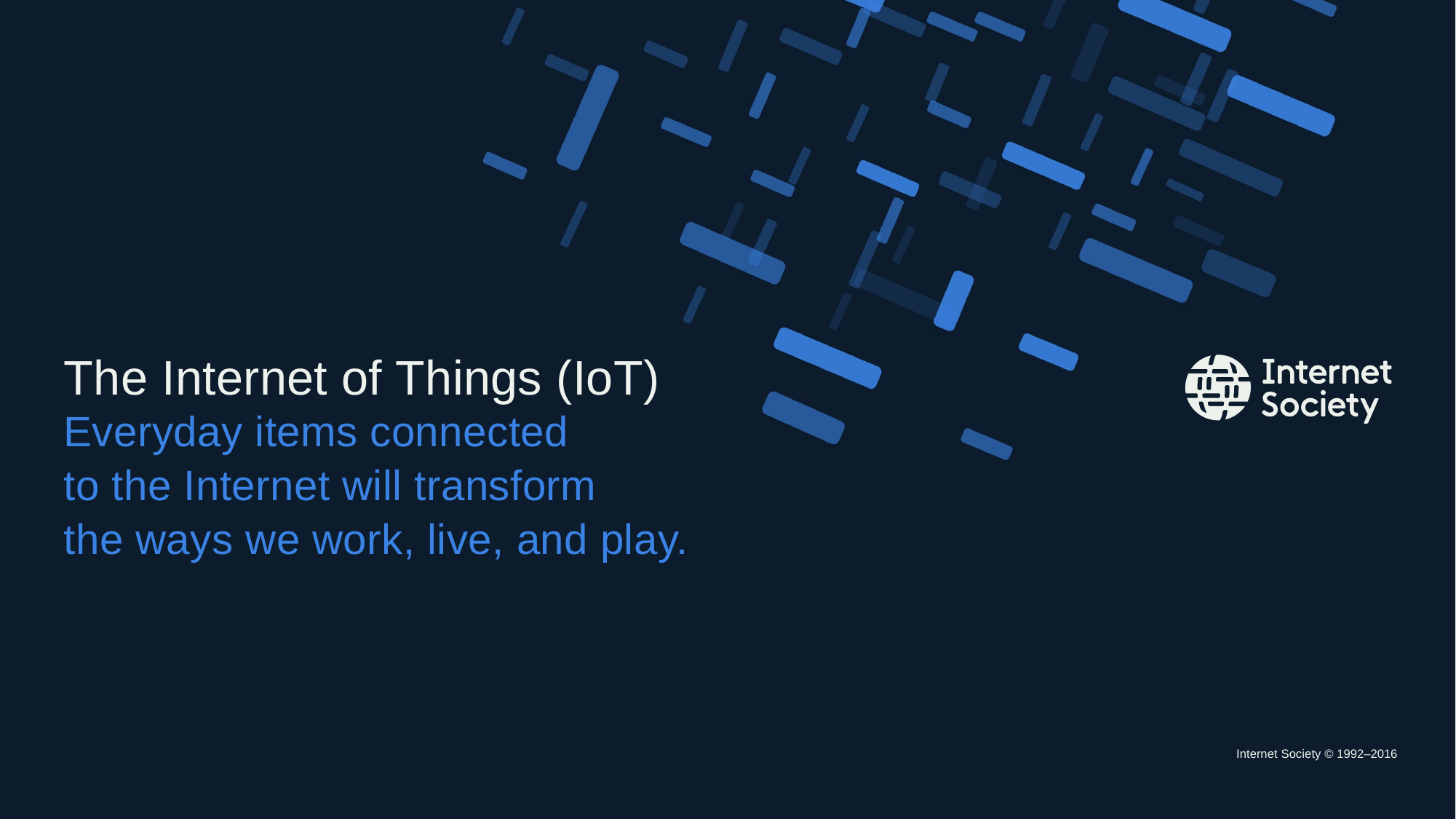

# The Internet of Things (IoT)
Everyday items connected
to the Internet will transform
the ways we work, live, and play.
Presentation title – Client name
1